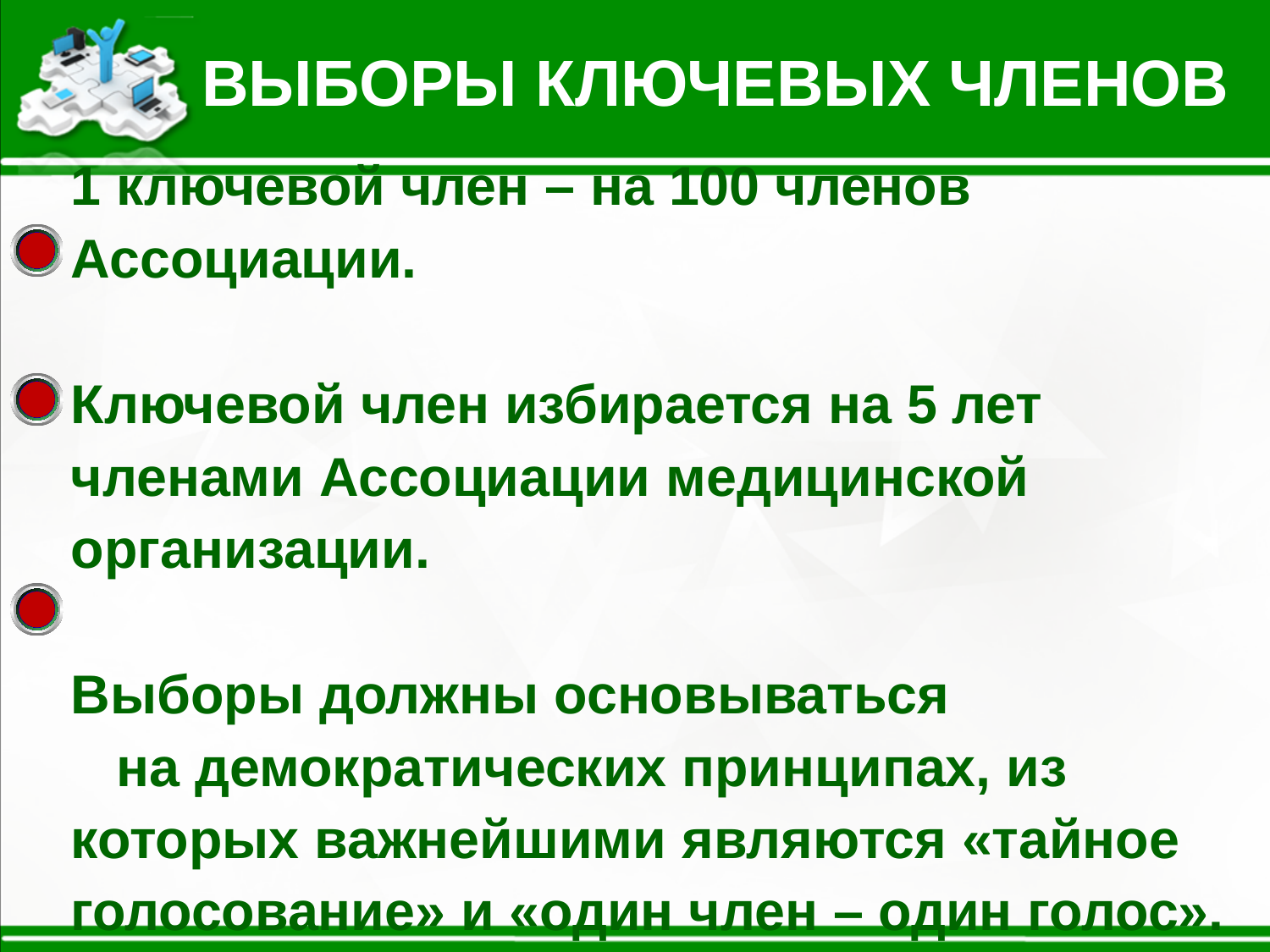

ВЫБОРЫ КЛЮЧЕВЫХ ЧЛЕНОВ
1 ключевой член – на 100 членов Ассоциации.
Ключевой член избирается на 5 лет членами Ассоциации медицинской организации.
Выборы должны основываться                        на демократических принципах, из которых важнейшими являются «тайное голосование» и «один член – один голос».